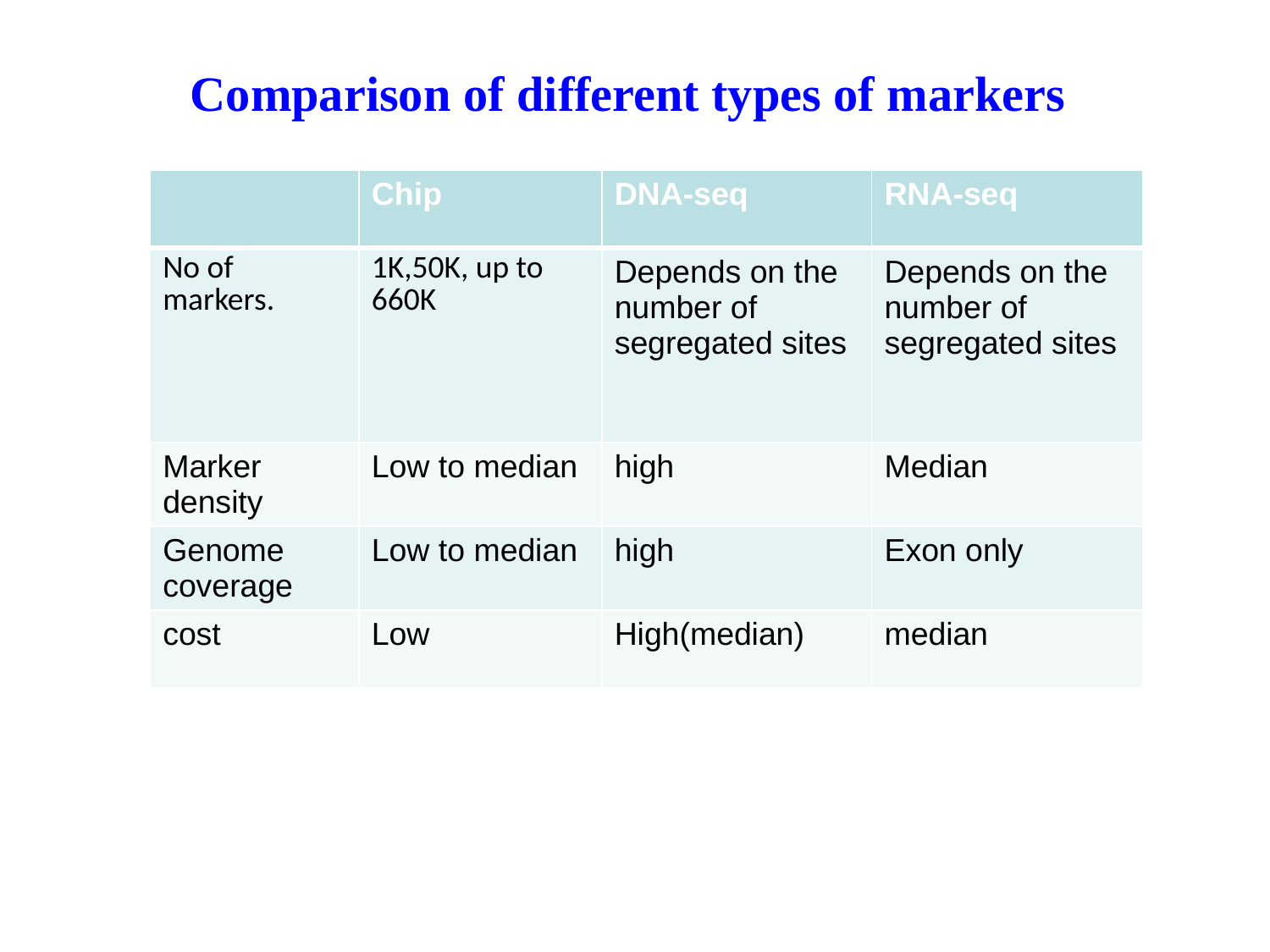

# Comparison of different types of markers
|  | Chip | DNA-seq | RNA-seq |
| --- | --- | --- | --- |
| No of markers. | 1K,50K, up to 660K | Depends on the number of segregated sites | Depends on the number of segregated sites |
| Marker density | Low to median | high | Median |
| Genome coverage | Low to median | high | Exon only |
| cost | Low | High(median) | median |